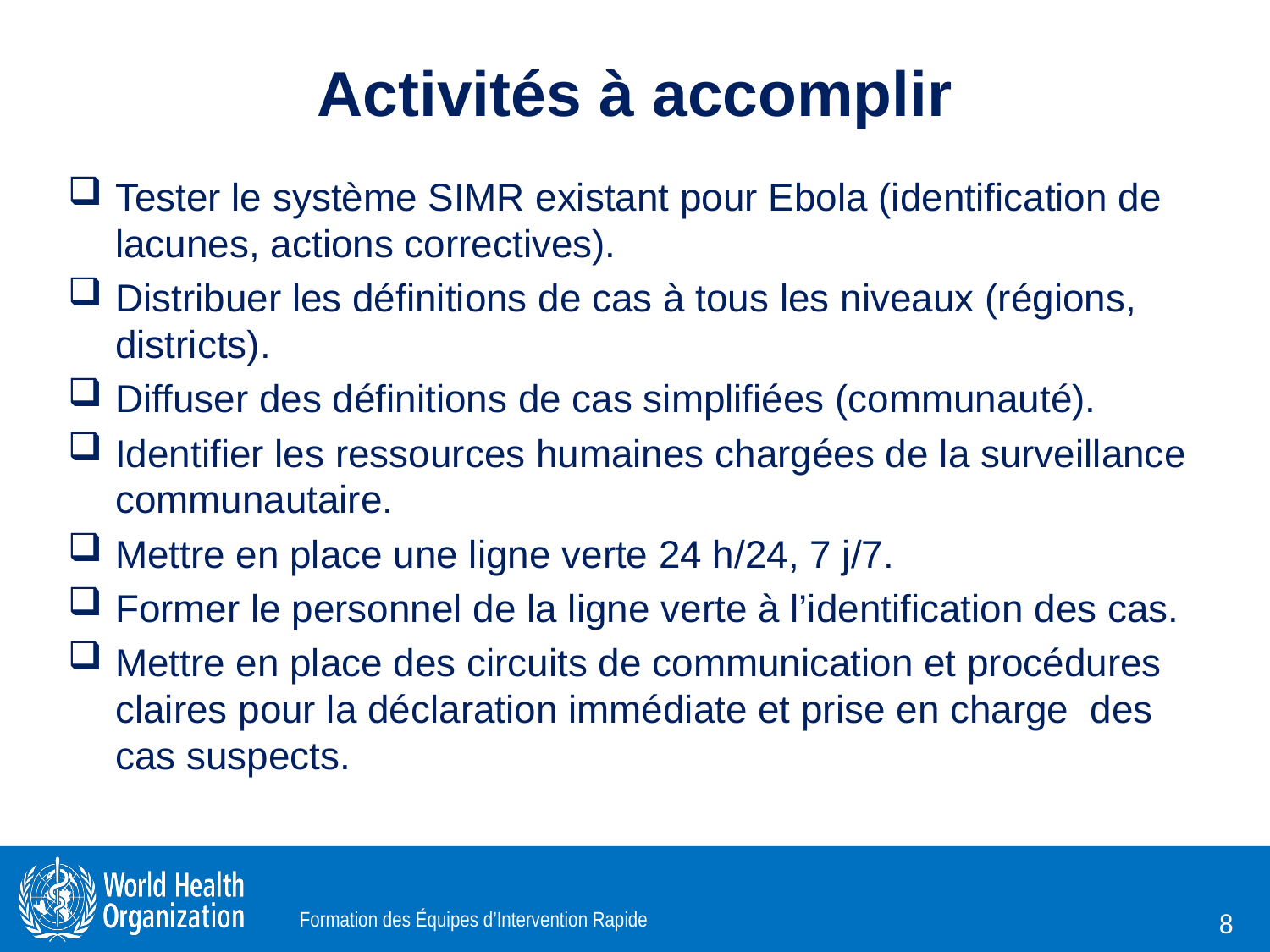

# Activités à accomplir
Tester le système SIMR existant pour Ebola (identification de lacunes, actions correctives).
Distribuer les définitions de cas à tous les niveaux (régions, districts).
Diffuser des définitions de cas simplifiées (communauté).
Identifier les ressources humaines chargées de la surveillance communautaire.
Mettre en place une ligne verte 24 h/24, 7 j/7.
Former le personnel de la ligne verte à l’identification des cas.
Mettre en place des circuits de communication et procédures claires pour la déclaration immédiate et prise en charge  des cas suspects.